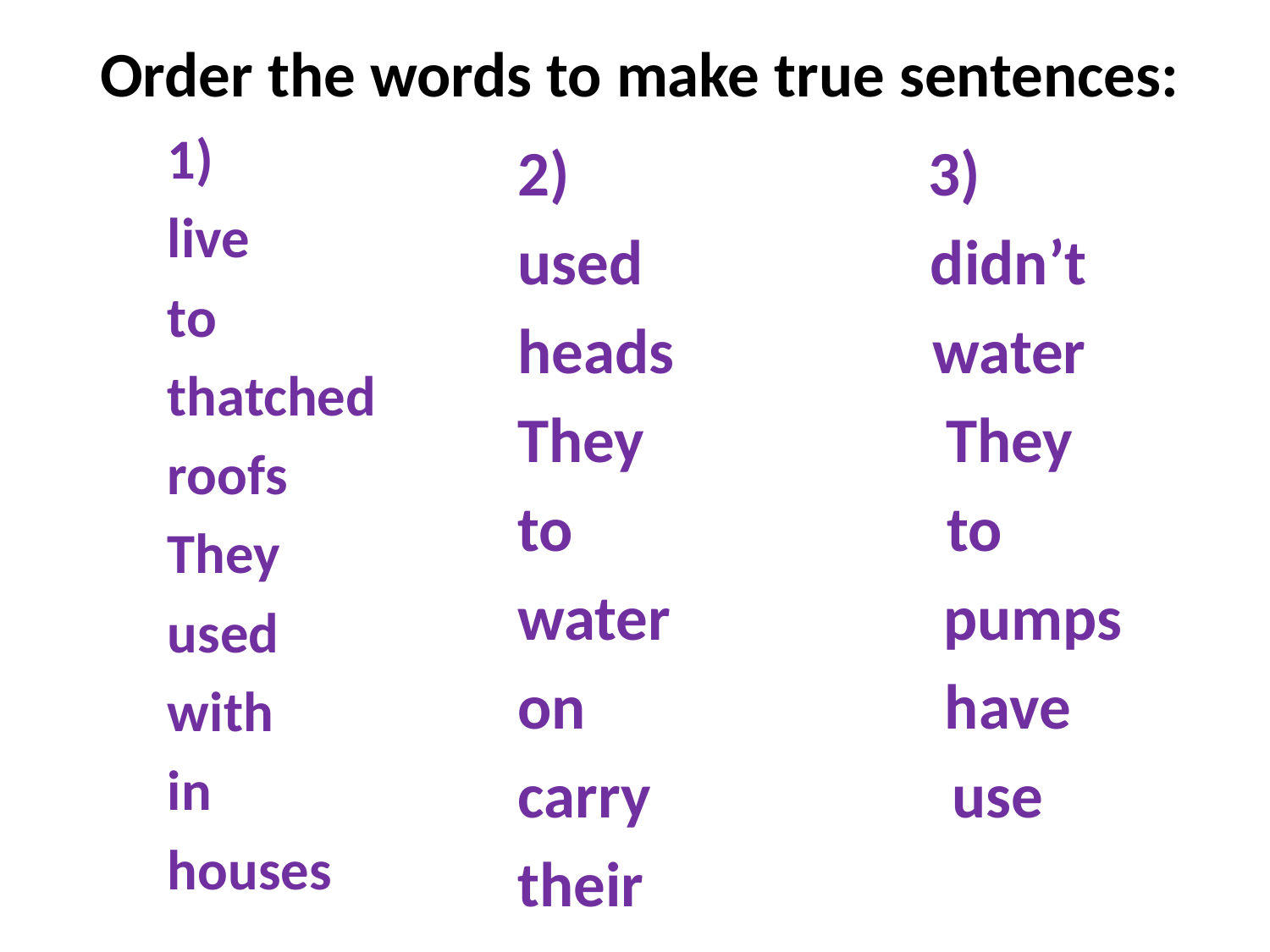

# Order the words to make true sentences:
1)
live
to
thatched
roofs
They
used
with
in
houses
2)                         3)
used                    didn’t
heads                  water
They                     They
to                          to
water                   pumps
on                         have
carry                     use
their